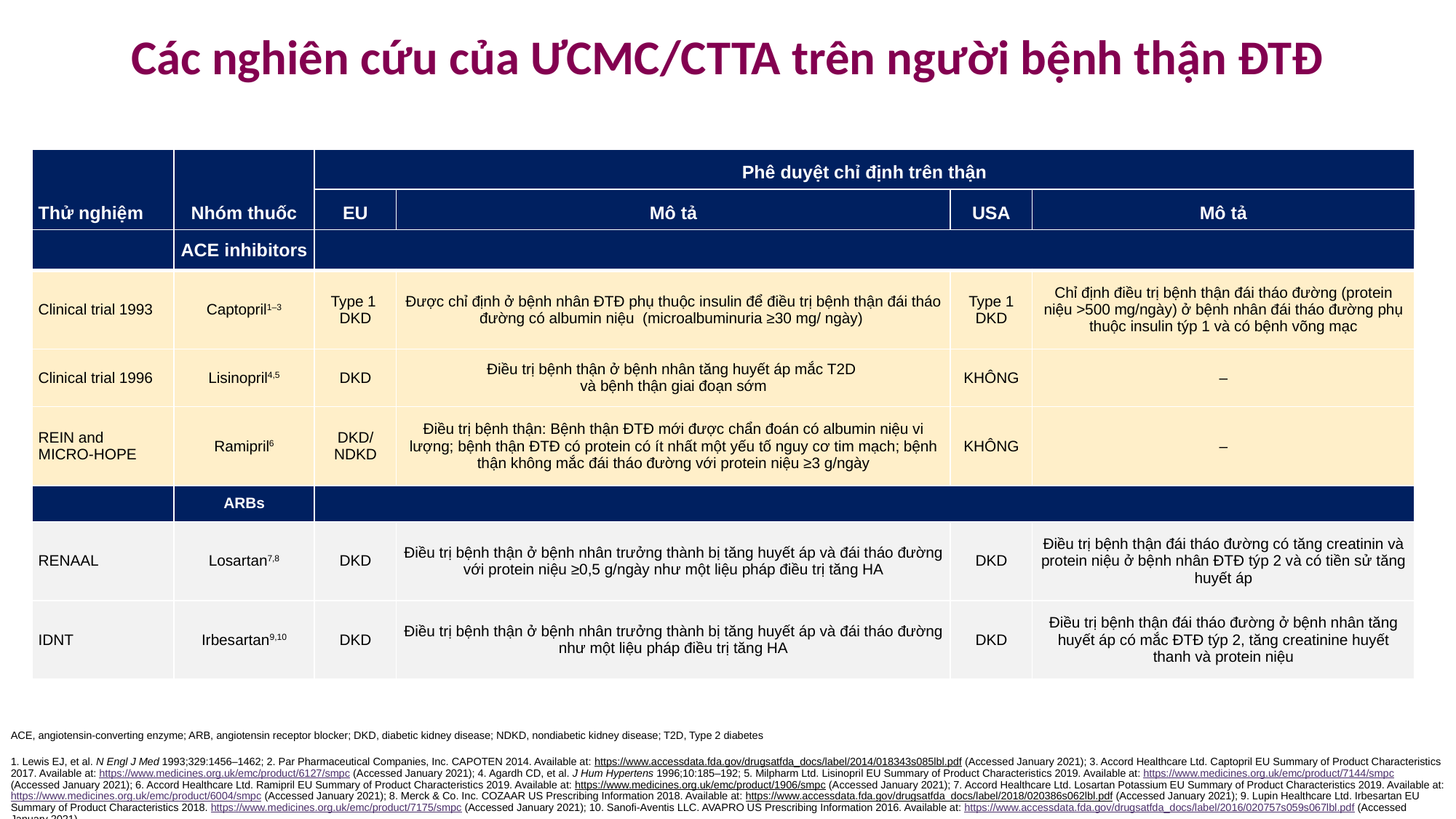

Các nghiên cứu của ƯCMC/CTTA trên người bệnh thận ĐTĐ
| Thử nghiệm | Nhóm thuốc | Phê duyệt chỉ định trên thận |  |  |  |
| --- | --- | --- | --- | --- | --- |
|  |  | EU | Mô tả | USA | Mô tả |
|  | ACE inhibitors |  |  |  |  |
| Clinical trial 1993 | Captopril1–3 | Type 1 DKD | Được chỉ định ở bệnh nhân ĐTĐ phụ thuộc insulin để điều trị bệnh thận đái tháo đường có albumin niệu (microalbuminuria ≥30 mg/ ngày) | Type 1 DKD | Chỉ định điều trị bệnh thận đái tháo đường (protein niệu >500 mg/ngày) ở bệnh nhân đái tháo đường phụ thuộc insulin týp 1 và có bệnh võng mạc |
| Clinical trial 1996 | Lisinopril4,5 | DKD | Điều trị bệnh thận ở bệnh nhân tăng huyết áp mắc T2D và bệnh thận giai đoạn sớm | KHÔNG | – |
| REIN and MICRO-HOPE | Ramipril6 | DKD/ NDKD | Điều trị bệnh thận: Bệnh thận ĐTĐ mới được chẩn đoán có albumin niệu vi lượng; bệnh thận ĐTĐ có protein có ít nhất một yếu tố nguy cơ tim mạch; bệnh thận không mắc đái tháo đường với protein niệu ≥3 g/ngày | KHÔNG | – |
|  | ARBs |  |  |  |  |
| RENAAL | Losartan7,8 | DKD | Điều trị bệnh thận ở bệnh nhân trưởng thành bị tăng huyết áp và đái tháo đường với protein niệu ≥0,5 g/ngày như một liệu pháp điều trị tăng HA | DKD | Điều trị bệnh thận đái tháo đường có tăng creatinin và protein niệu ở bệnh nhân ĐTĐ týp 2 và có tiền sử tăng huyết áp |
| IDNT | Irbesartan9,10 | DKD | Điều trị bệnh thận ở bệnh nhân trưởng thành bị tăng huyết áp và đái tháo đường như một liệu pháp điều trị tăng HA | DKD | Điều trị bệnh thận đái tháo đường ở bệnh nhân tăng huyết áp có mắc ĐTĐ týp 2, tăng creatinine huyết thanh và protein niệu |
ACE, angiotensin-converting enzyme; ARB, angiotensin receptor blocker; DKD, diabetic kidney disease; NDKD, nondiabetic kidney disease; T2D, Type 2 diabetes
1. Lewis EJ, et al. N Engl J Med 1993;329:1456–1462; 2. Par Pharmaceutical Companies, Inc. CAPOTEN 2014. Available at: https://www.accessdata.fda.gov/drugsatfda_docs/label/2014/018343s085lbl.pdf (Accessed January 2021); 3. Accord Healthcare Ltd. Captopril EU Summary of Product Characteristics 2017. Available at: https://www.medicines.org.uk/emc/product/6127/smpc (Accessed January 2021); 4. Agardh CD, et al. J Hum Hypertens 1996;10:185–192; 5. Milpharm Ltd. Lisinopril EU Summary of Product Characteristics 2019. Available at: https://www.medicines.org.uk/emc/product/7144/smpc (Accessed January 2021); 6. Accord Healthcare Ltd. Ramipril EU Summary of Product Characteristics 2019. Available at: https://www.medicines.org.uk/emc/product/1906/smpc (Accessed January 2021); 7. Accord Healthcare Ltd. Losartan Potassium EU Summary of Product Characteristics 2019. Available at: https://www.medicines.org.uk/emc/product/6004/smpc (Accessed January 2021); 8. Merck & Co. Inc. COZAAR US Prescribing Information 2018. Available at: https://www.accessdata.fda.gov/drugsatfda_docs/label/2018/020386s062lbl.pdf (Accessed January 2021); 9. Lupin Healthcare Ltd. Irbesartan EU Summary of Product Characteristics 2018. https://www.medicines.org.uk/emc/product/7175/smpc (Accessed January 2021); 10. Sanofi-Aventis LLC. AVAPRO US Prescribing Information 2016. Available at: https://www.accessdata.fda.gov/drugsatfda_docs/label/2016/020757s059s067lbl.pdf (Accessed January 2021)